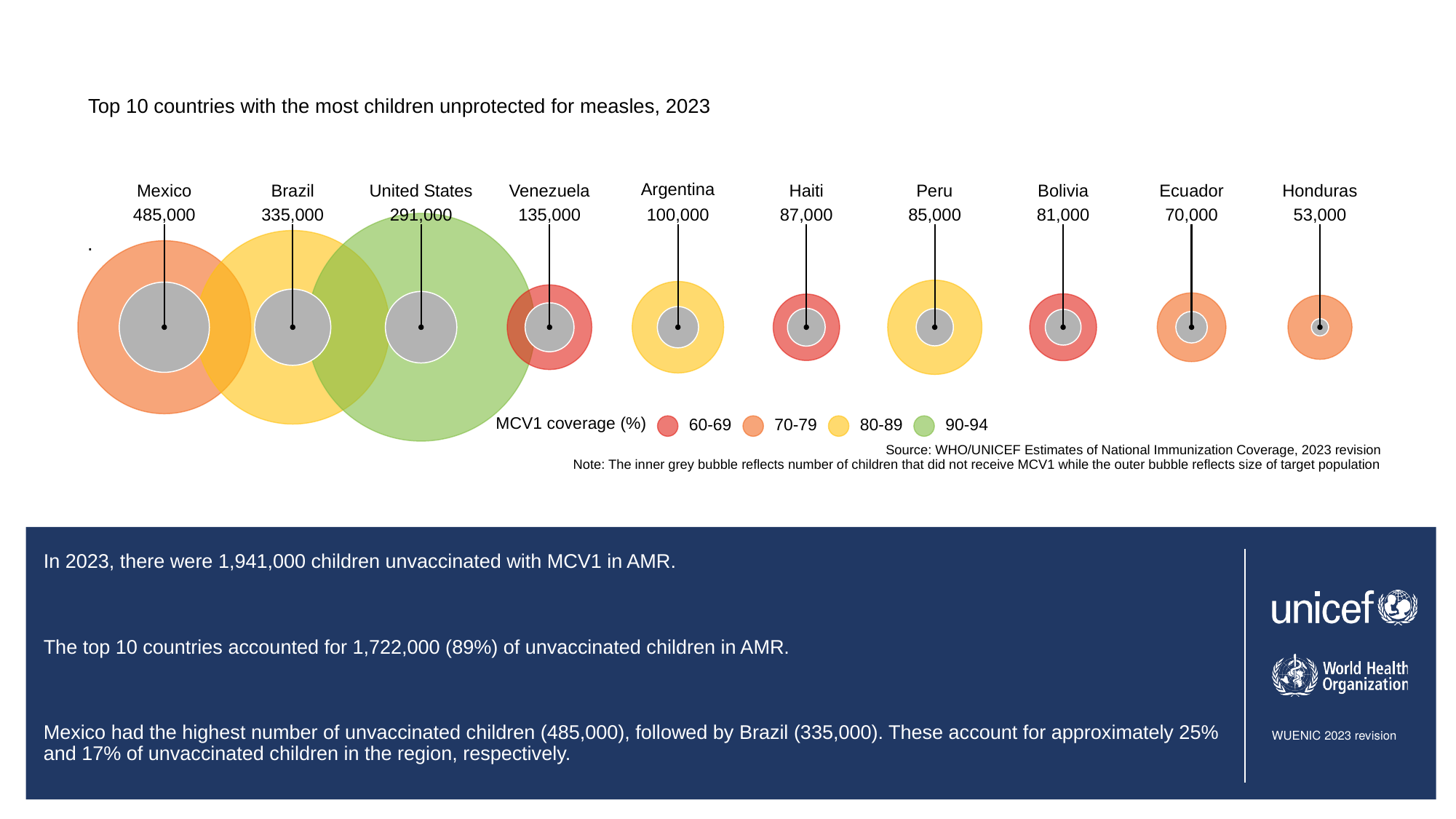

Top 10 countries with the most children unprotected for measles, 2023

Argentina
United States
Mexico
Brazil
Venezuela
Haiti
Peru
Bolivia
Ecuador
Honduras

485,000
335,000
291,000
135,000
100,000
87,000
85,000
81,000
70,000
53,000

.

MCV1 coverage (%)
60-69
70-79
80-89
90-94
Source: WHO/UNICEF Estimates of National Immunization Coverage, 2023 revision
Note: The inner grey bubble reflects number of children that did not receive MCV1 while the outer bubble reflects size of target population
# In 2023, there were 1,941,000 children unvaccinated with MCV1 in AMR.

The top 10 countries accounted for 1,722,000 (89%) of unvaccinated children in AMR.

Mexico had the highest number of unvaccinated children (485,000), followed by Brazil (335,000). These account for approximately 25% and 17% of unvaccinated children in the region, respectively.

Absolute numbers of un- and undervaccinated children is driven by a combination of birth cohort size and programme performance, as such, large birth cohort countries may have a large number of zero-dose children despite higher coverage than other countries.